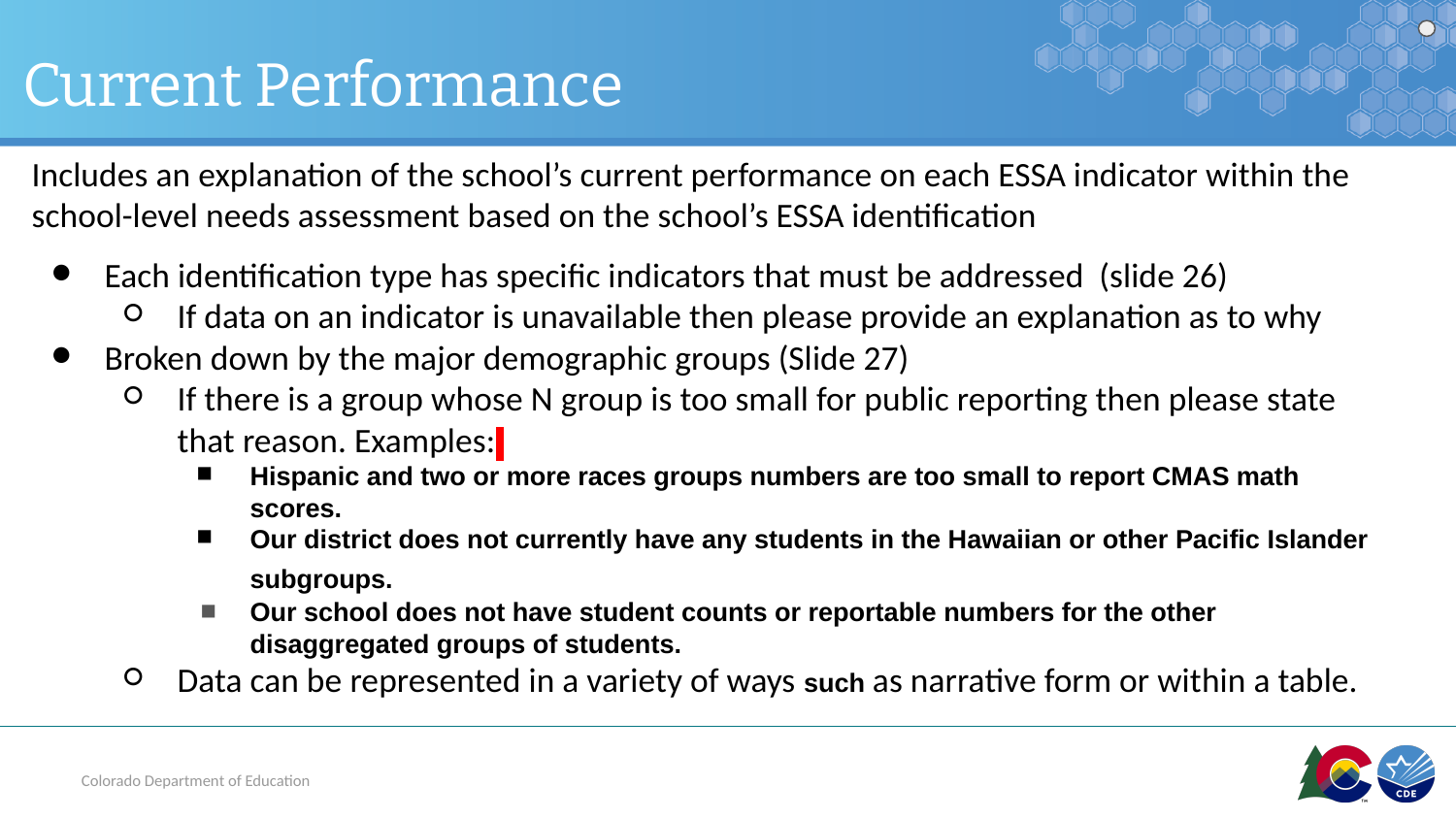

# Current Performance
Includes an explanation of the school’s current performance on each ESSA indicator within the school-level needs assessment based on the school’s ESSA identification
Each identification type has specific indicators that must be addressed  (slide 26)
If data on an indicator is unavailable then please provide an explanation as to why
Broken down by the major demographic groups (Slide 27)
If there is a group whose N group is too small for public reporting then please state that reason. Examples:
Hispanic and two or more races groups numbers are too small to report CMAS math scores.
Our district does not currently have any students in the Hawaiian or other Pacific Islander subgroups.
Our school does not have student counts or reportable numbers for the other disaggregated groups of students.
Data can be represented in a variety of ways such as narrative form or within a table.